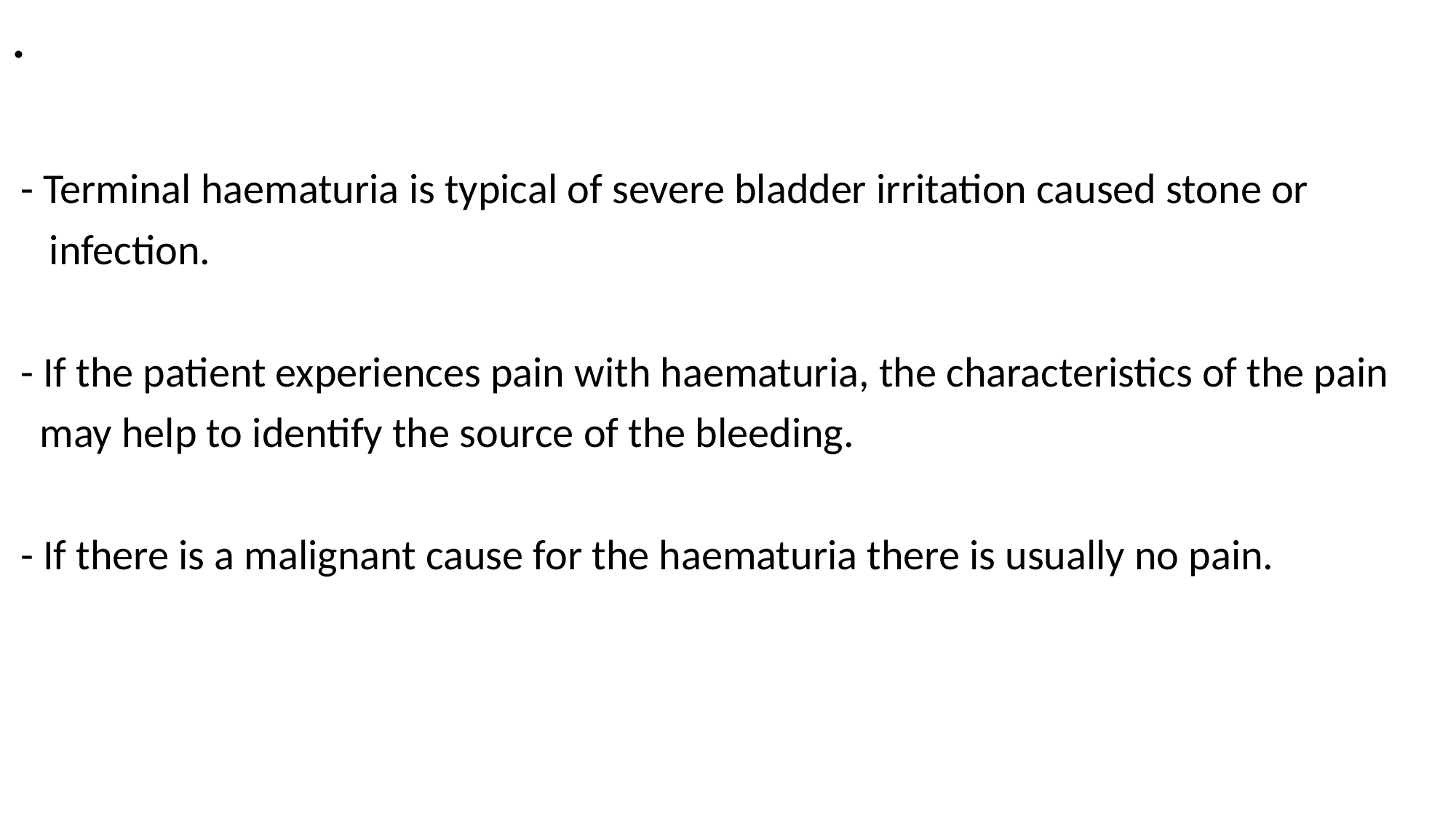

# .

 - Terminal haematuria is typical of severe bladder irritation caused stone or
    infection.

 - If the patient experiences pain with haematuria, the characteristics of the pain
   may help to identify the source of the bleeding.

 - If there is a malignant cause for the haematuria there is usually no pain.